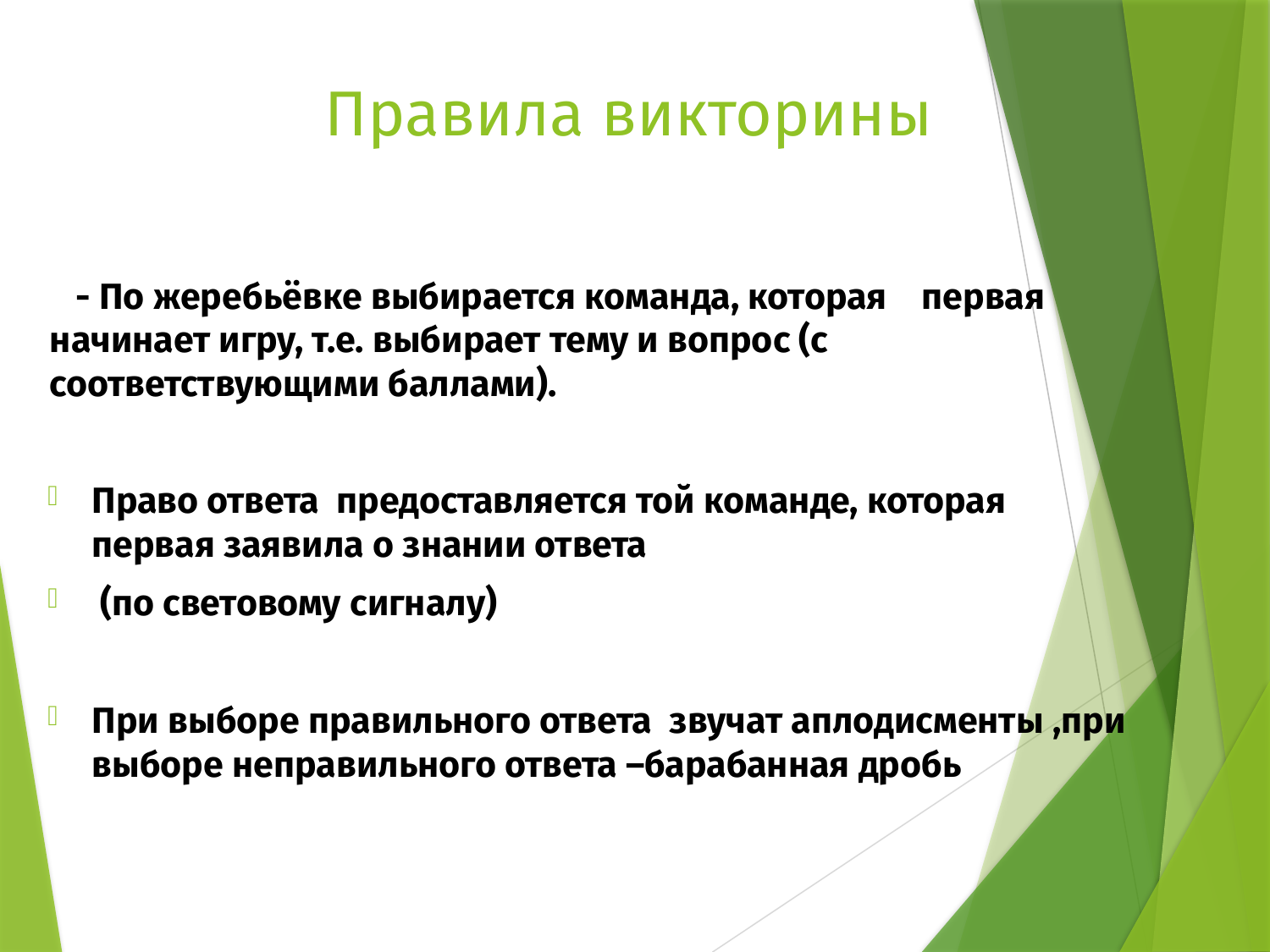

# Правила викторины
   - По жеребьёвке выбирается команда, которая    первая начинает игру, т.е. выбирает тему и вопрос (с соответствующими баллами).

Право ответа  предоставляется той команде, которая первая заявила о знании ответа
 (по световому сигналу)

При выборе правильного ответа  звучат аплодисменты ,при выборе неправильного ответа –барабанная дробь